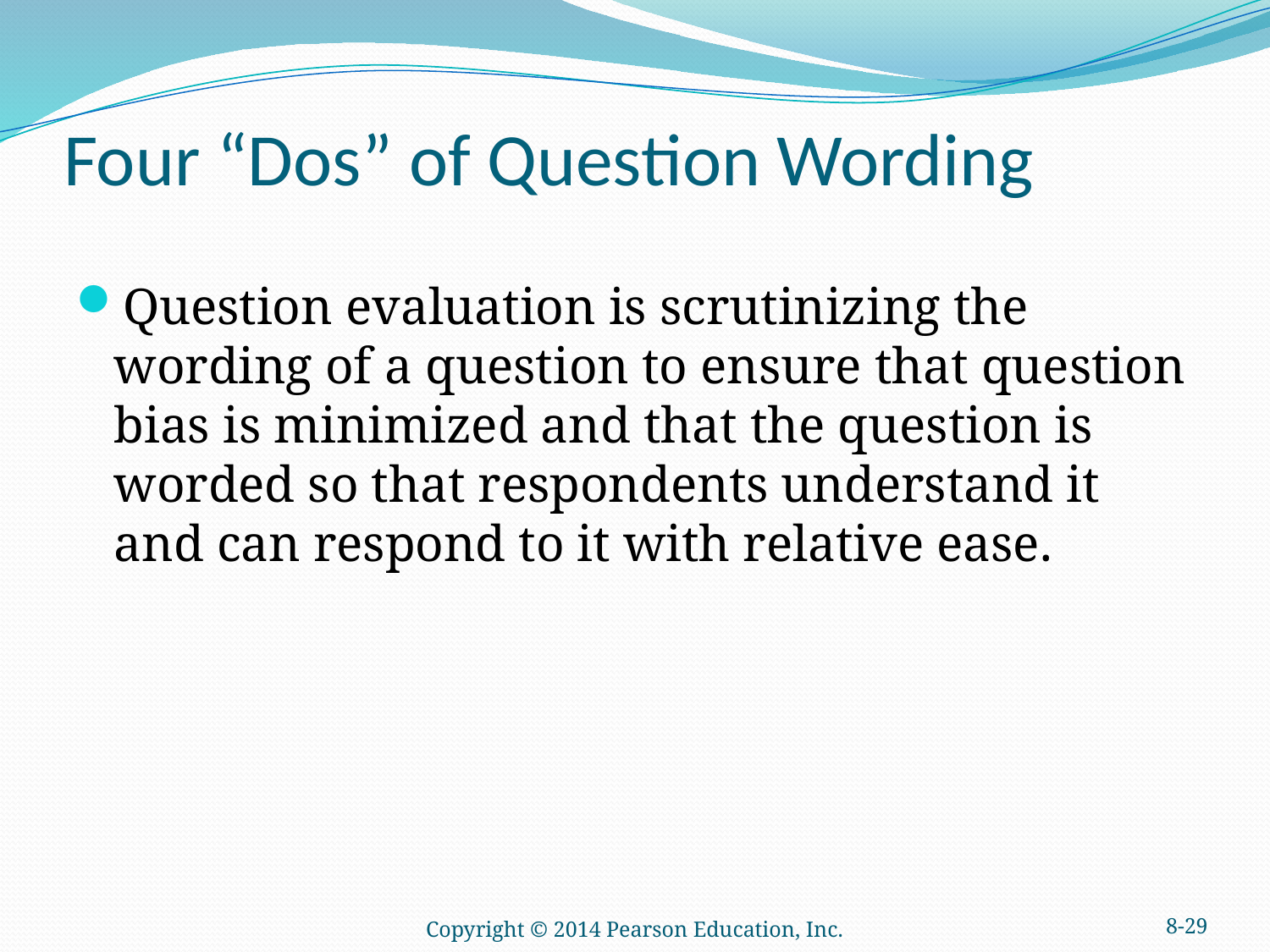

# Four “Dos” of Question Wording
Question evaluation is scrutinizing the wording of a question to ensure that question bias is minimized and that the question is worded so that respondents understand it and can respond to it with relative ease.